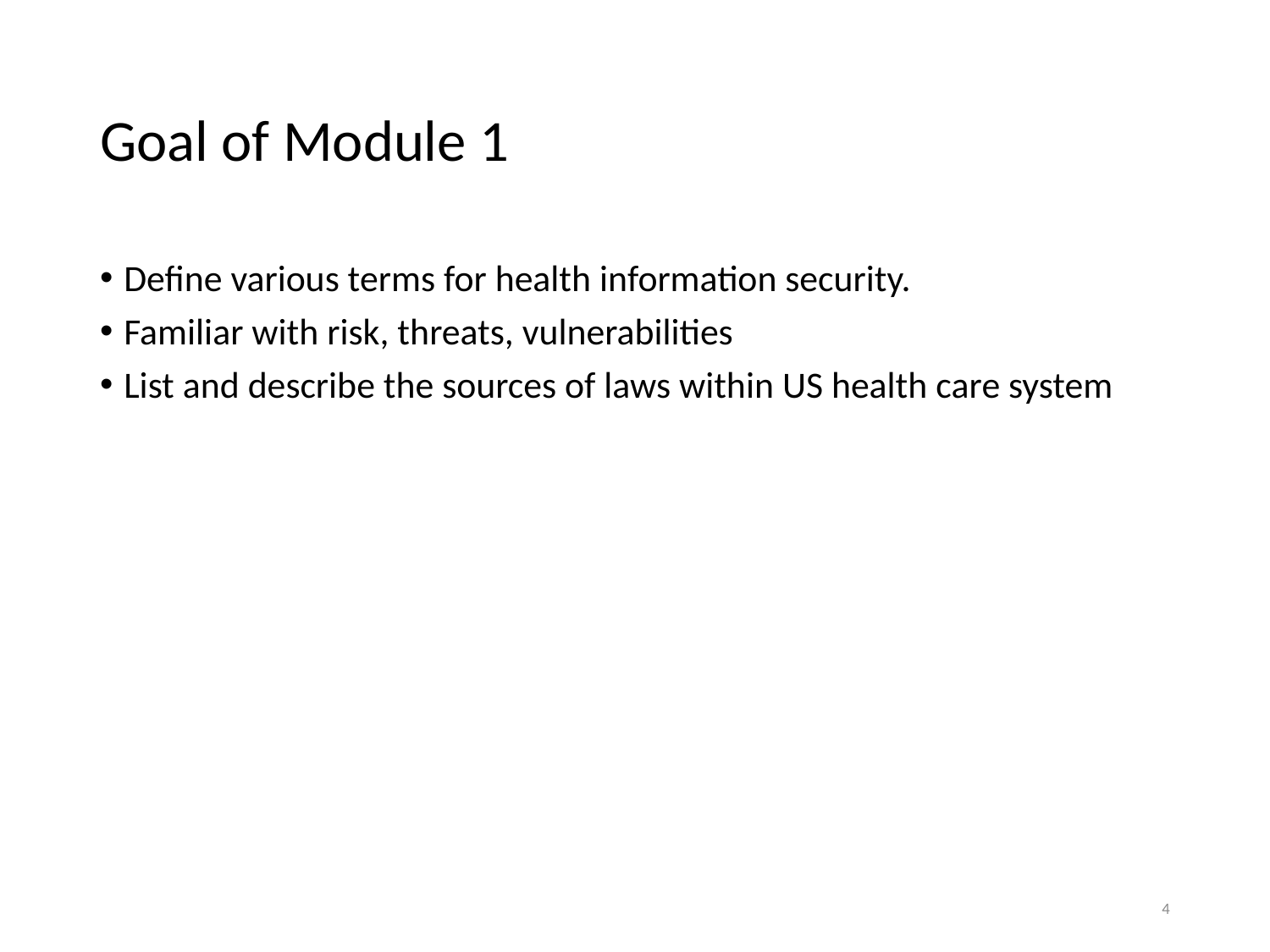

# Goal of Module 1
Define various terms for health information security.
Familiar with risk, threats, vulnerabilities
List and describe the sources of laws within US health care system
4